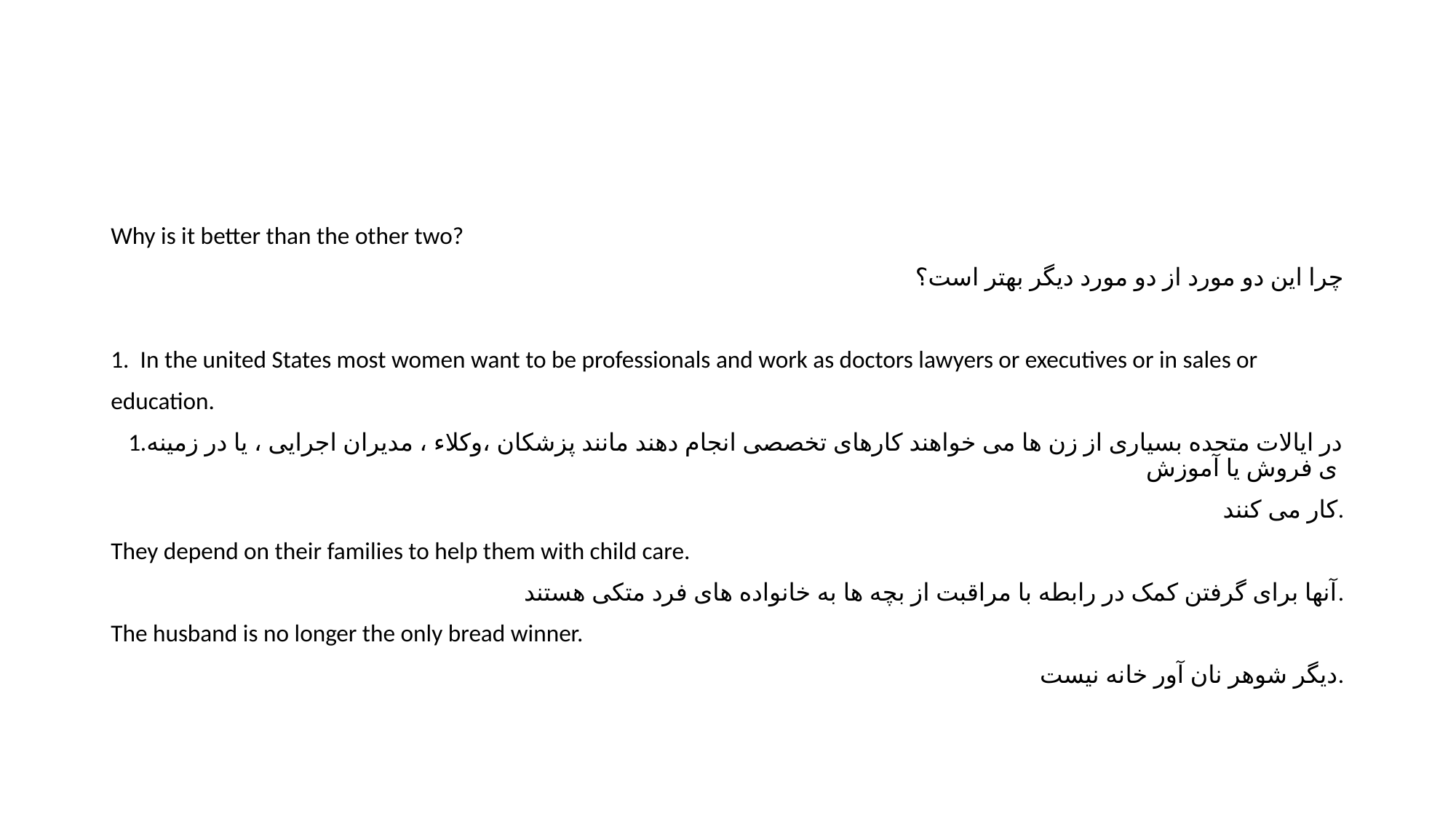

#
Why is it better than the other two?
چرا این دو مورد از دو مورد دیگر بهتر است؟

1.  In the united States most women want to be professionals and work as doctors lawyers or executives or in sales or
education.
1.در ایالات متحده بسیاری از زن ها می خواهند کارهای تخصصی انجام دهند مانند پزشکان ،وکلاء ، مدیران اجرایی ، یا در زمینه ی فروش یا آموزش
کار می کنند.
They depend on their families to help them with child care.
آنها برای گرفتن کمک در رابطه با مراقبت از بچه ها به خانواده های فرد متکی هستند.
The husband is no longer the only bread winner.
دیگر شوهر نان آور خانه نیست.